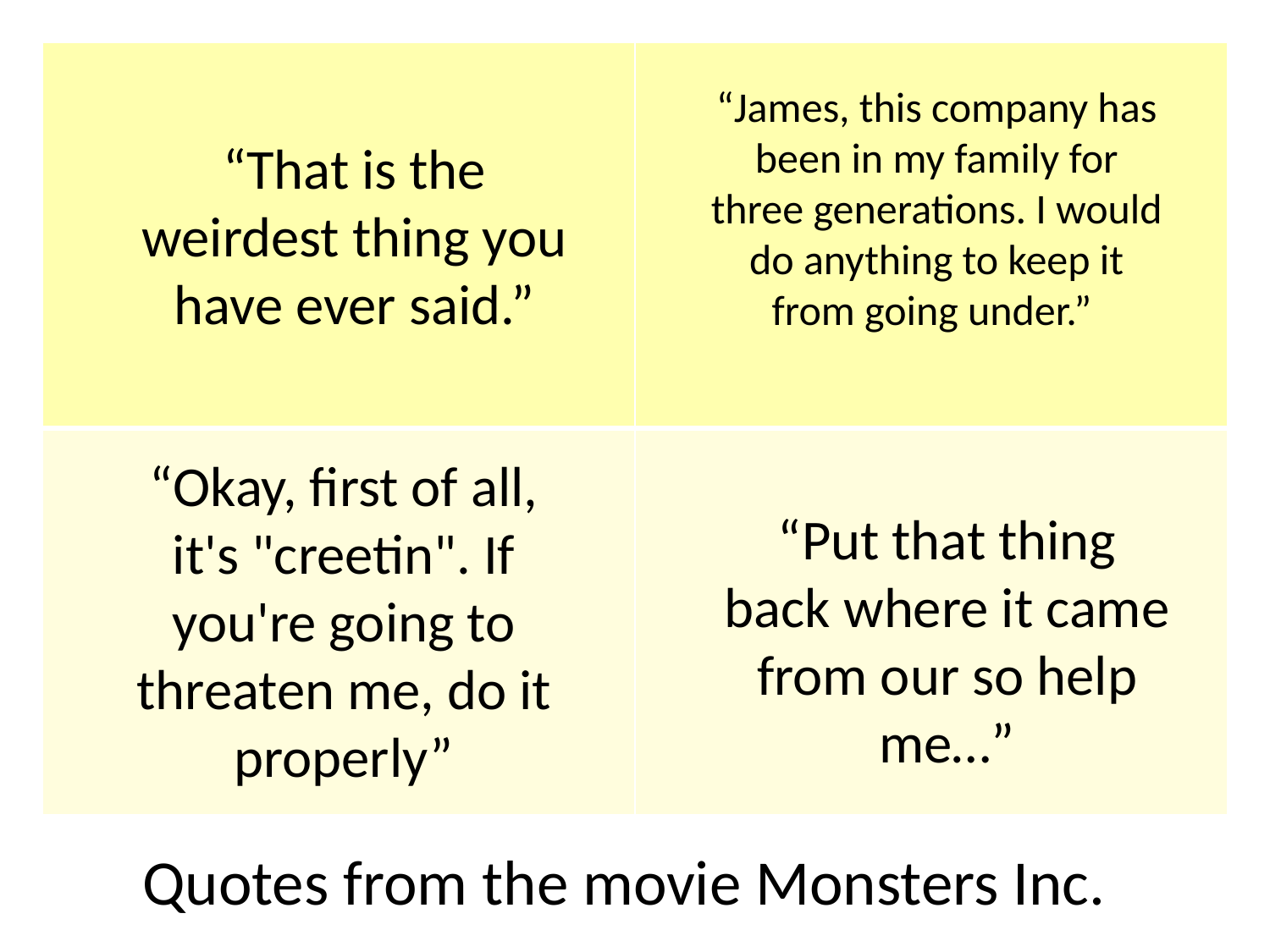

|  |  |
| --- | --- |
|  |  |
“James, this company has been in my family for three generations. I would do anything to keep it from going under.”
“That is the weirdest thing you have ever said.”
“Okay, first of all, it's "creetin". If you're going to threaten me, do it properly”
“Put that thing back where it came from our so help me…”
Quotes from the movie Monsters Inc.